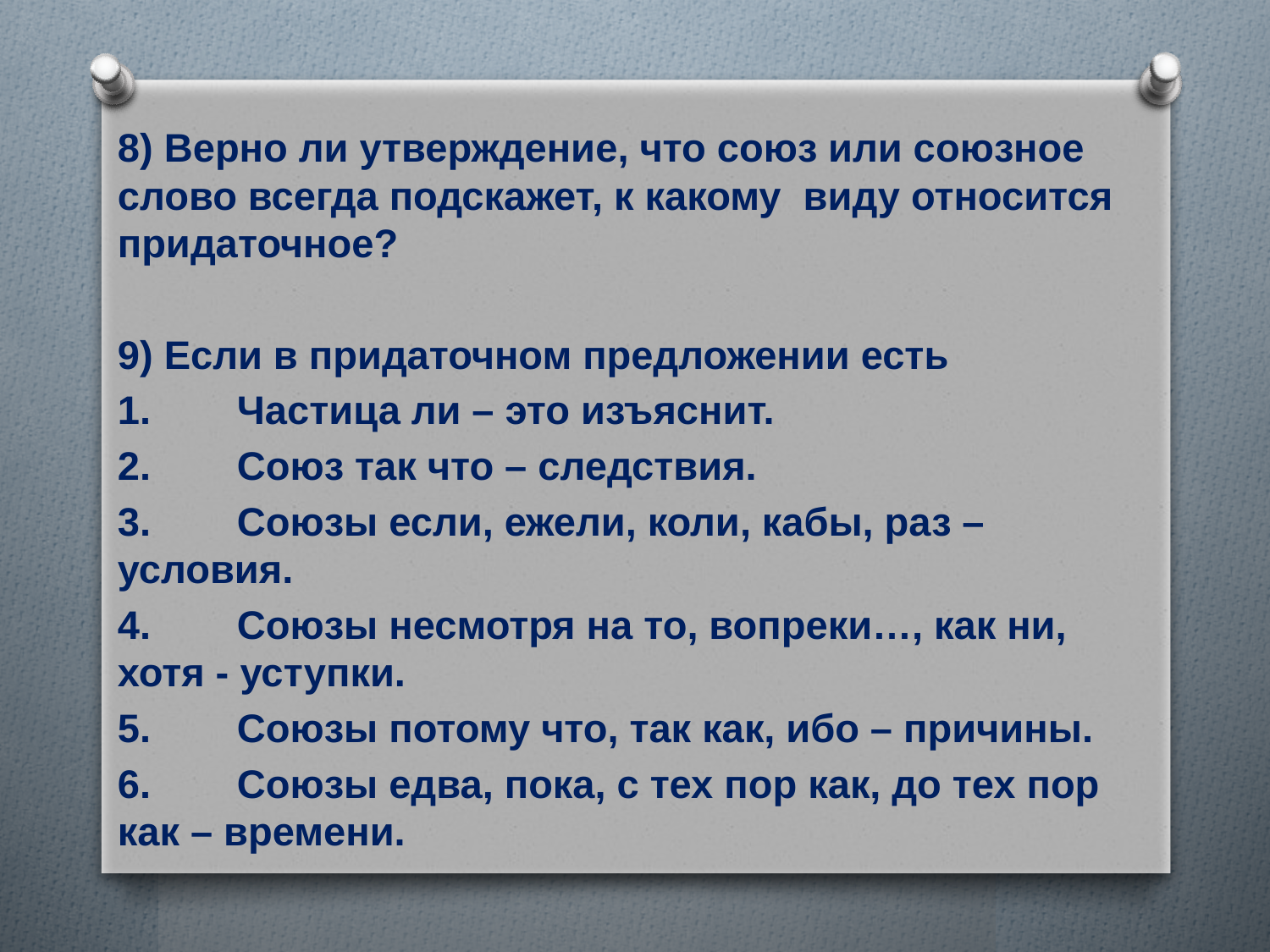

8) Верно ли утверждение, что союз или союзное слово всегда подскажет, к какому  виду относится  придаточное?

9) Если в придаточном предложении есть
1.	Частица ли – это изъяснит.
2.	Союз так что – следствия.
3.	Союзы если, ежели, коли, кабы, раз – условия.
4.	Союзы несмотря на то, вопреки…, как ни, хотя - уступки.
5.	Союзы потому что, так как, ибо – причины.
6.	Союзы едва, пока, с тех пор как, до тех пор как – времени.